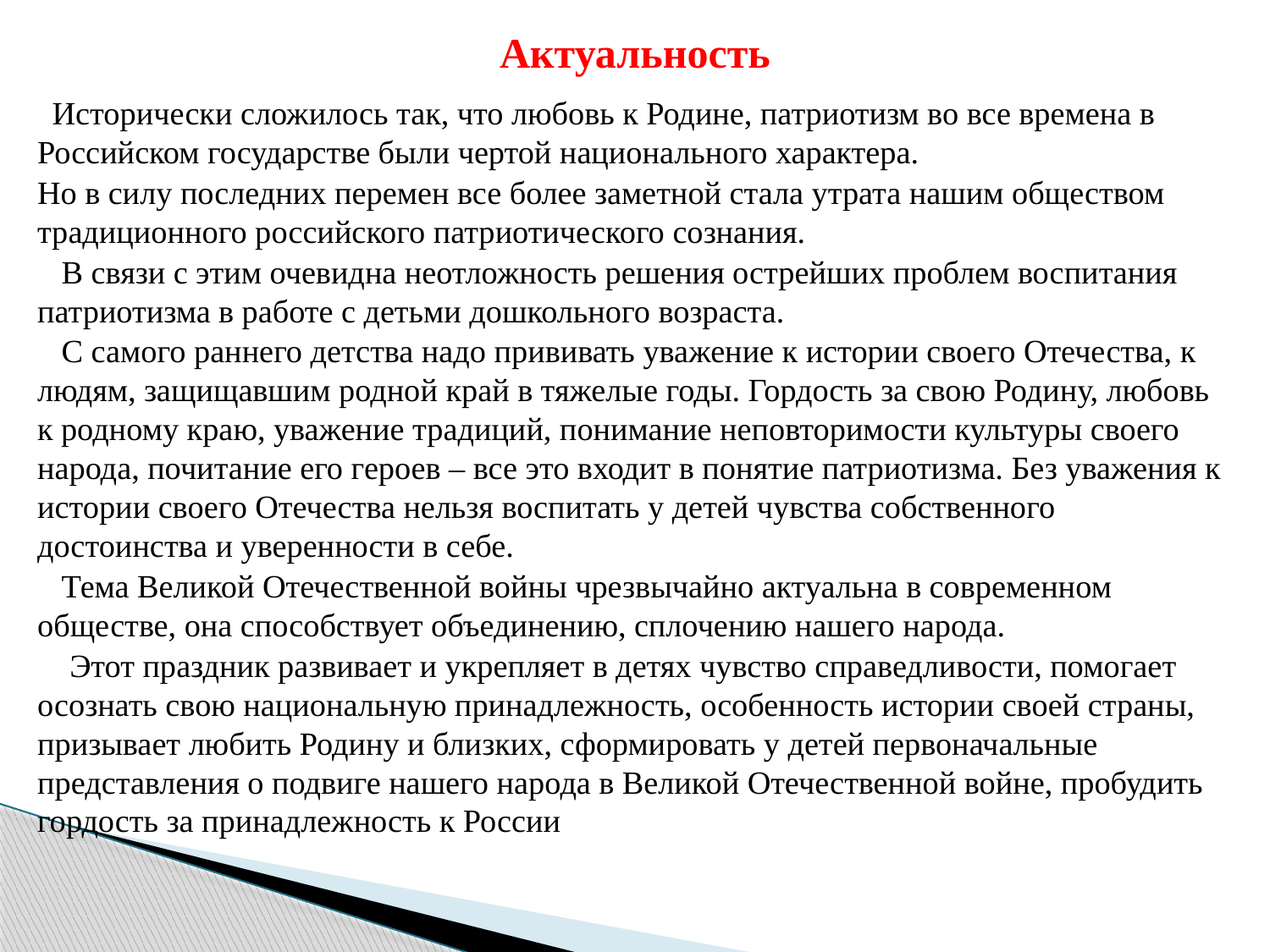

# Актуальность
     Исторически сложилось так, что любовь к Родине, патриотизм во все времена в Российском государстве были чертой национального характера.
Но в силу последних перемен все более заметной стала утрата нашим обществом традиционного российского патриотического сознания.
   В связи с этим очевидна неотложность решения острейших проблем воспитания патриотизма в работе с детьми дошкольного возраста.
   С самого раннего детства надо прививать уважение к истории своего Отечества, к людям, защищавшим родной край в тяжелые годы. Гордость за свою Родину, любовь к родному краю, уважение традиций, понимание неповторимости культуры своего народа, почитание его героев – все это входит в понятие патриотизма. Без уважения к истории своего Отечества нельзя воспитать у детей чувства собственного достоинства и уверенности в себе.
   Тема Великой Отечественной войны чрезвычайно актуальна в современном обществе, она способствует объединению, сплочению нашего народа.
    Этот праздник развивает и укрепляет в детях чувство справедливости, помогает осознать свою национальную принадлежность, особенность истории своей страны, призывает любить Родину и близких, сформировать у детей первоначальные представления о подвиге нашего народа в Великой Отечественной войне, пробудить гордость за принадлежность к России